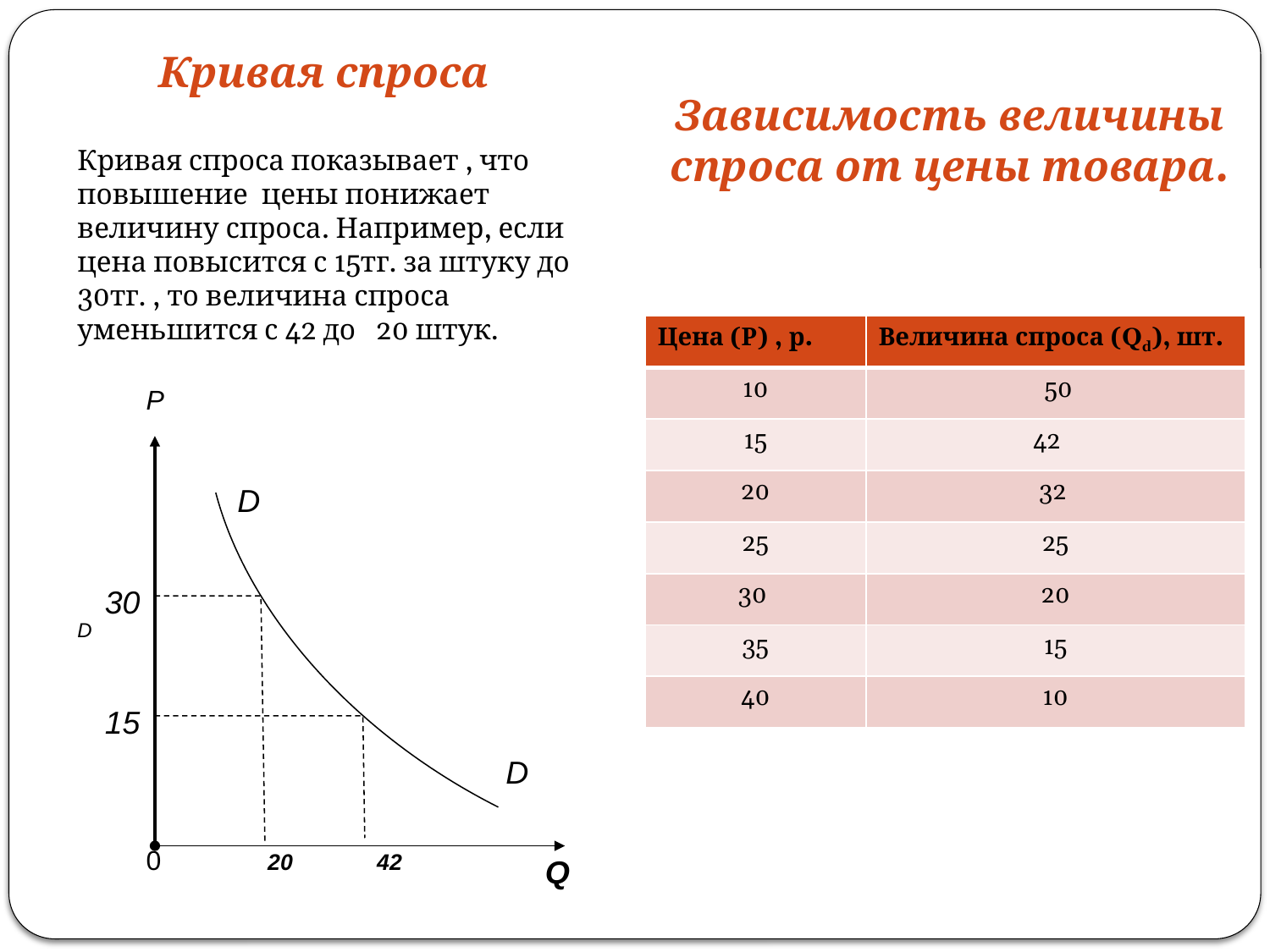

Кривая спроса

Зависимость величины спроса от цены товара.
Кривая спроса показывает , что повышение  цены понижает величину спроса. Например, если цена повысится с 15тг. за штуку до 30тг. , то величина спроса уменьшится с 42 до   20 штук.

| Цена (Р) , р. | Величина спроса (Qd), шт. |
| --- | --- |
| 10 | 50 |
| 15 | 42 |
| 20 | 32 |
| 25 | 25 |
| 30 | 20 |
| 35 | 15 |
| 40 | 10 |

            Р

D

         0              20           42
 D
30

15

D
Q